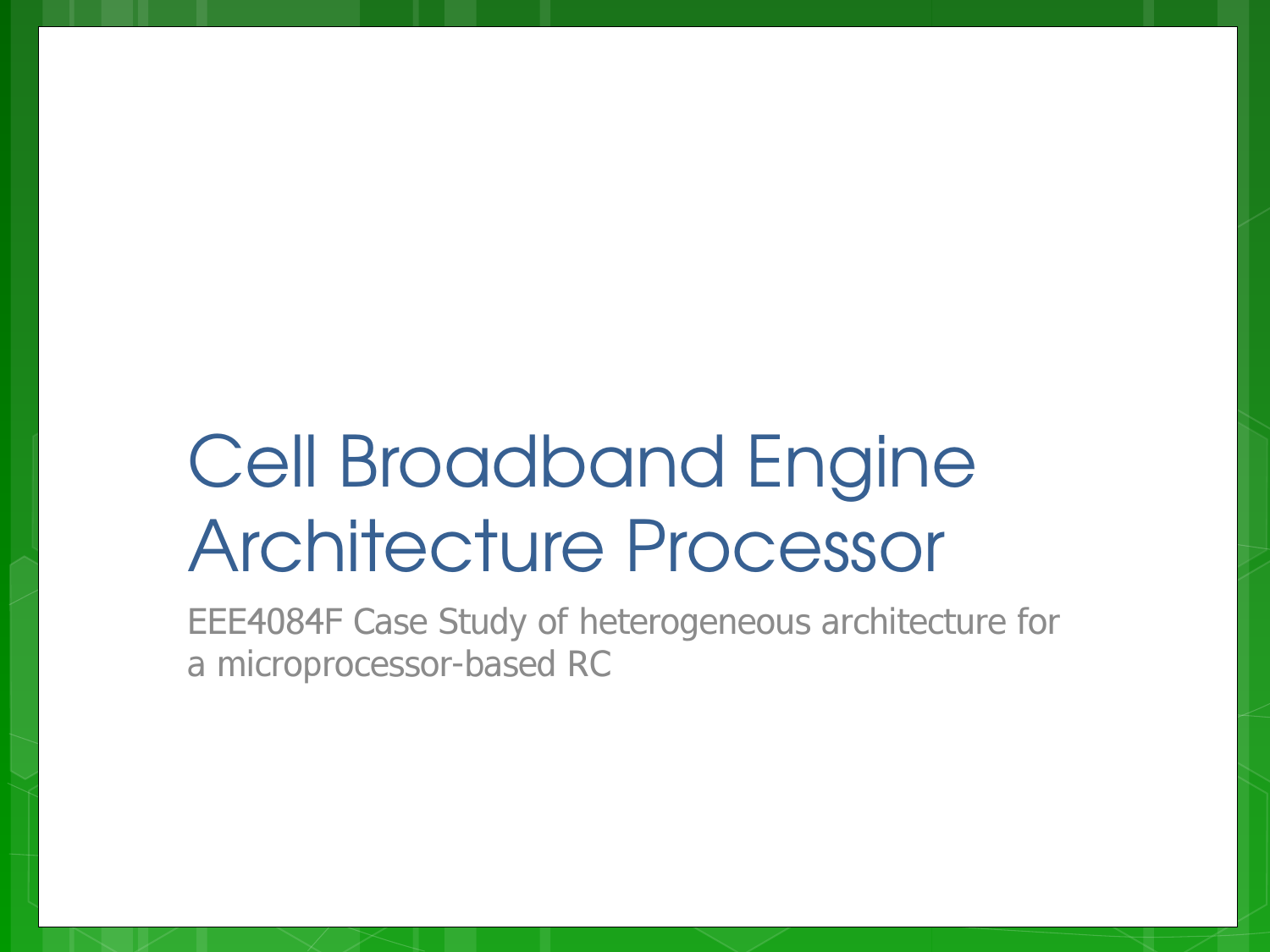

# Cell Broadband Engine Architecture Processor
EEE4084F Case Study of heterogeneous architecture for a microprocessor-based RC